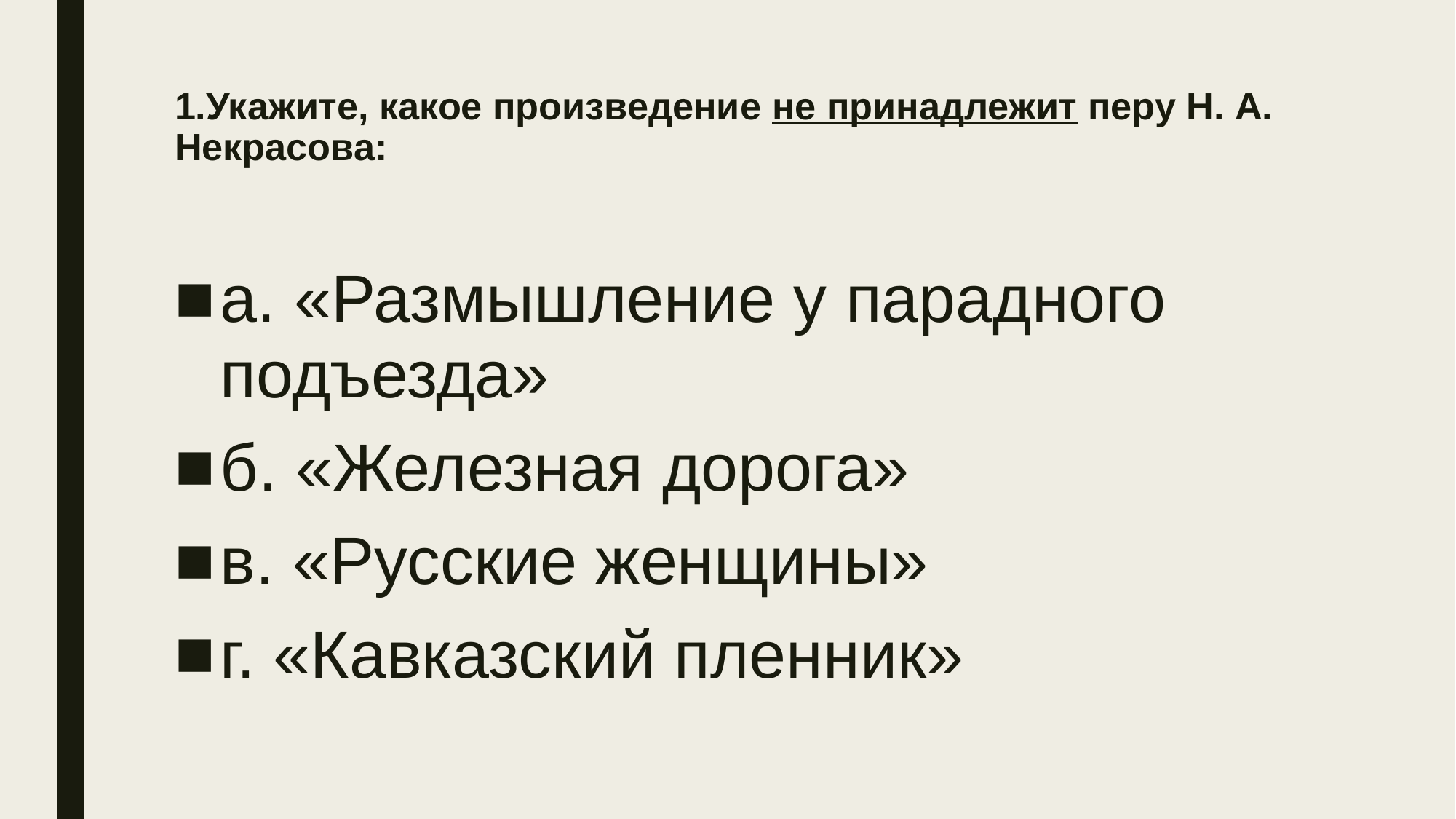

# 1.Укажите, какое произведение не принадлежит перу Н. А. Некрасова:

а. «Размышление у парадного подъезда»
б. «Железная дорога»
в. «Русские женщины»
г. «Кавказский пленник»